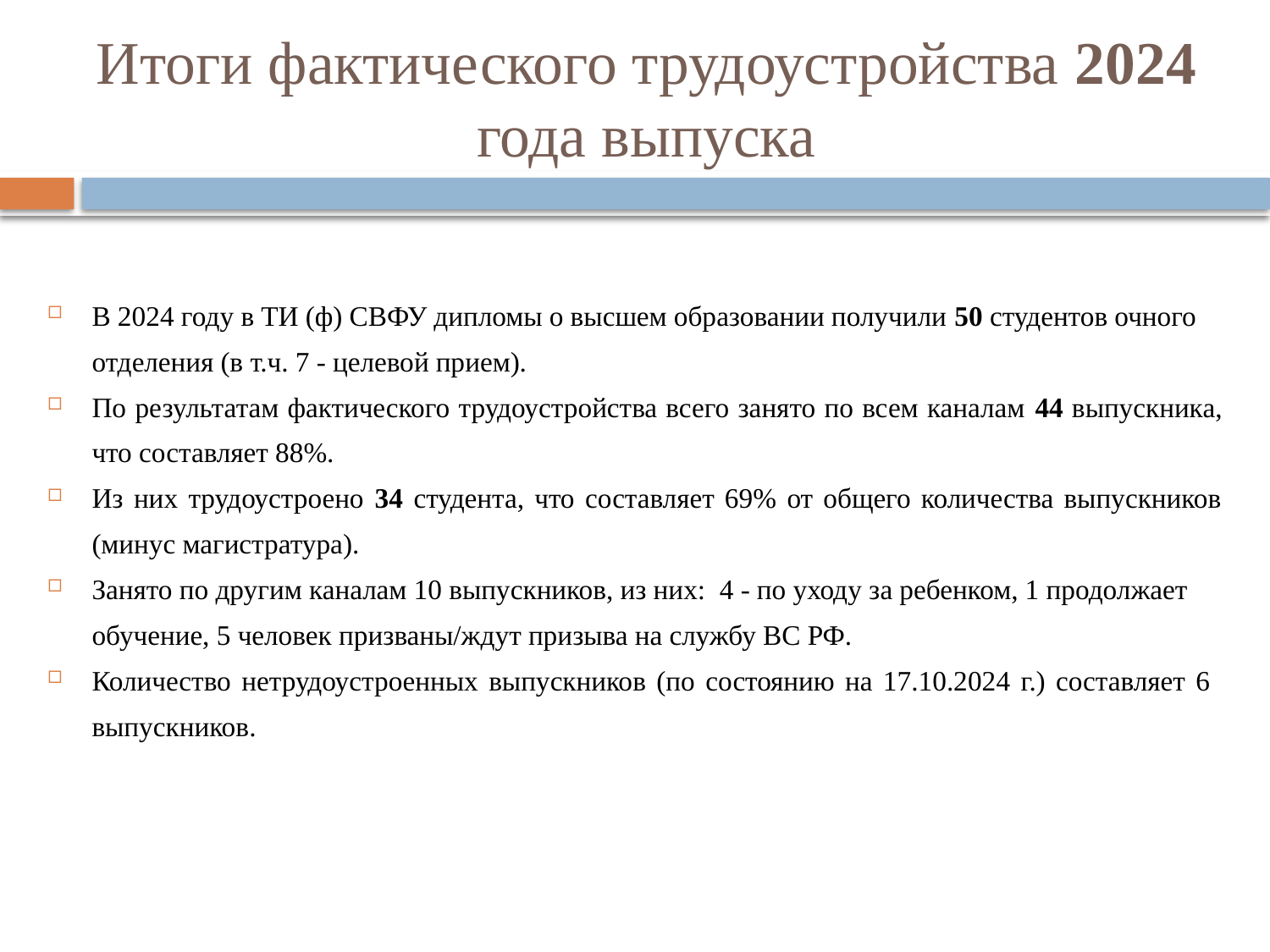

# Итоги фактического трудоустройства 2024 года выпуска

В 2024 году в ТИ (ф) СВФУ дипломы о высшем образовании получили 50 студентов очного отделения (в т.ч. 7 - целевой прием).
По результатам фактического трудоустройства всего занято по всем каналам 44 выпускника, что составляет 88%.
Из них трудоустроено 34 студента, что составляет 69% от общего количества выпускников (минус магистратура).
Занято по другим каналам 10 выпускников, из них:  4 - по уходу за ребенком, 1 продолжает обучение, 5 человек призваны/ждут призыва на службу ВС РФ.
Количество нетрудоустроенных выпускников (по состоянию на 17.10.2024 г.) составляет 6  выпускников.